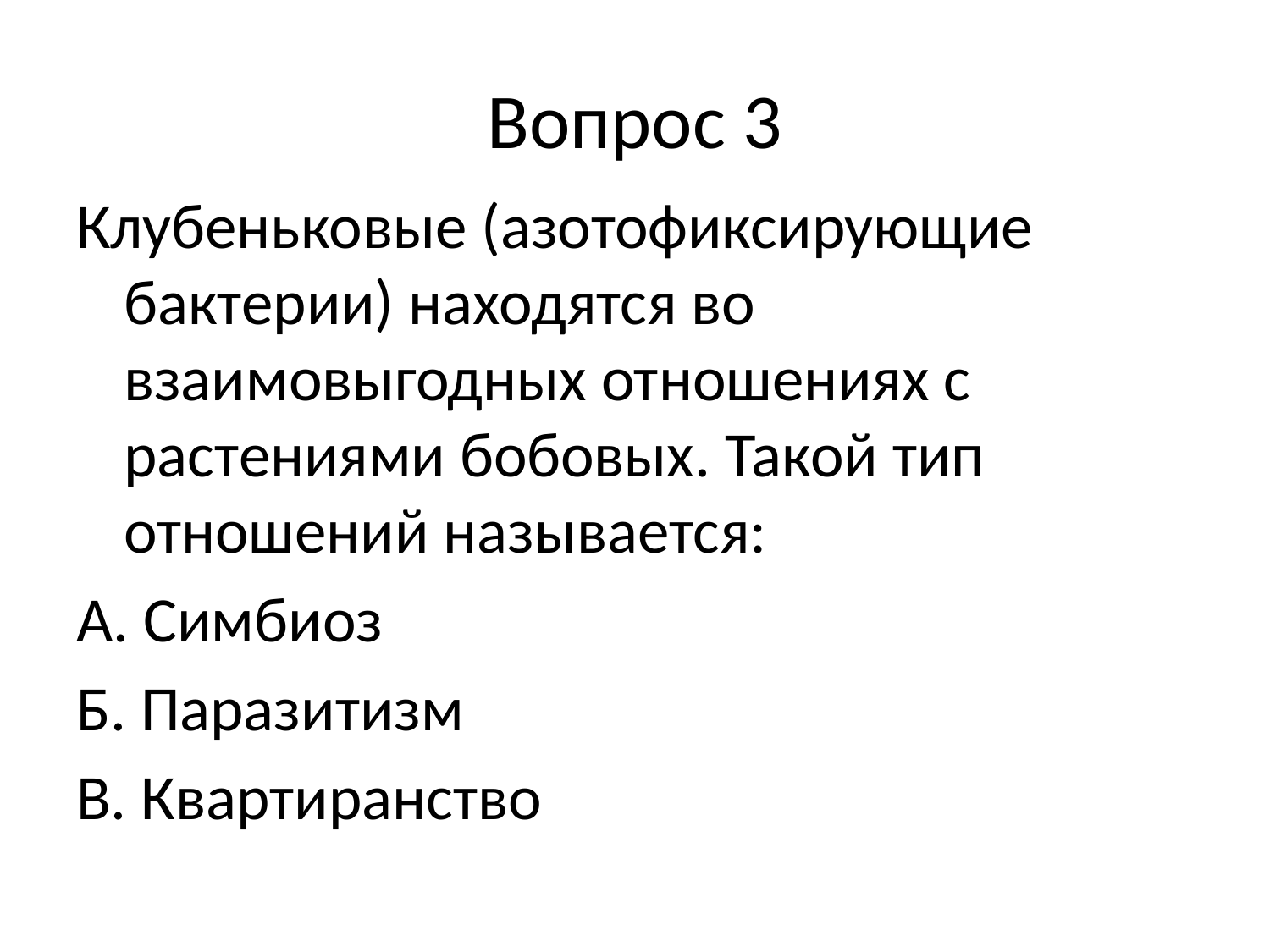

# Вопрос 3
Клубеньковые (азотофиксирующие бактерии) находятся во взаимовыгодных отношениях с растениями бобовых. Такой тип отношений называется:
А. Симбиоз
Б. Паразитизм
В. Квартиранство